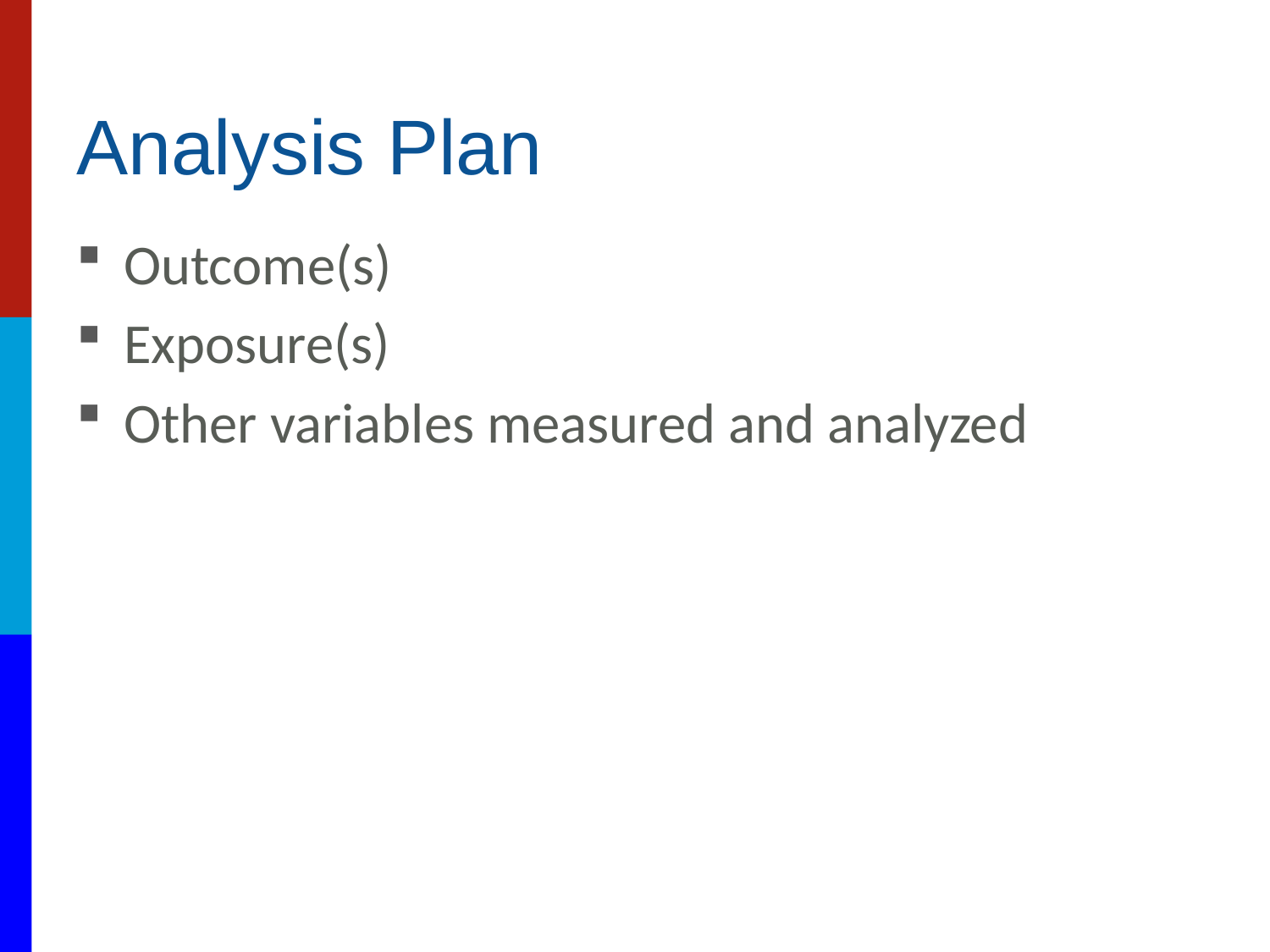

# Analysis Plan
Outcome(s)
Exposure(s)
Other variables measured and analyzed